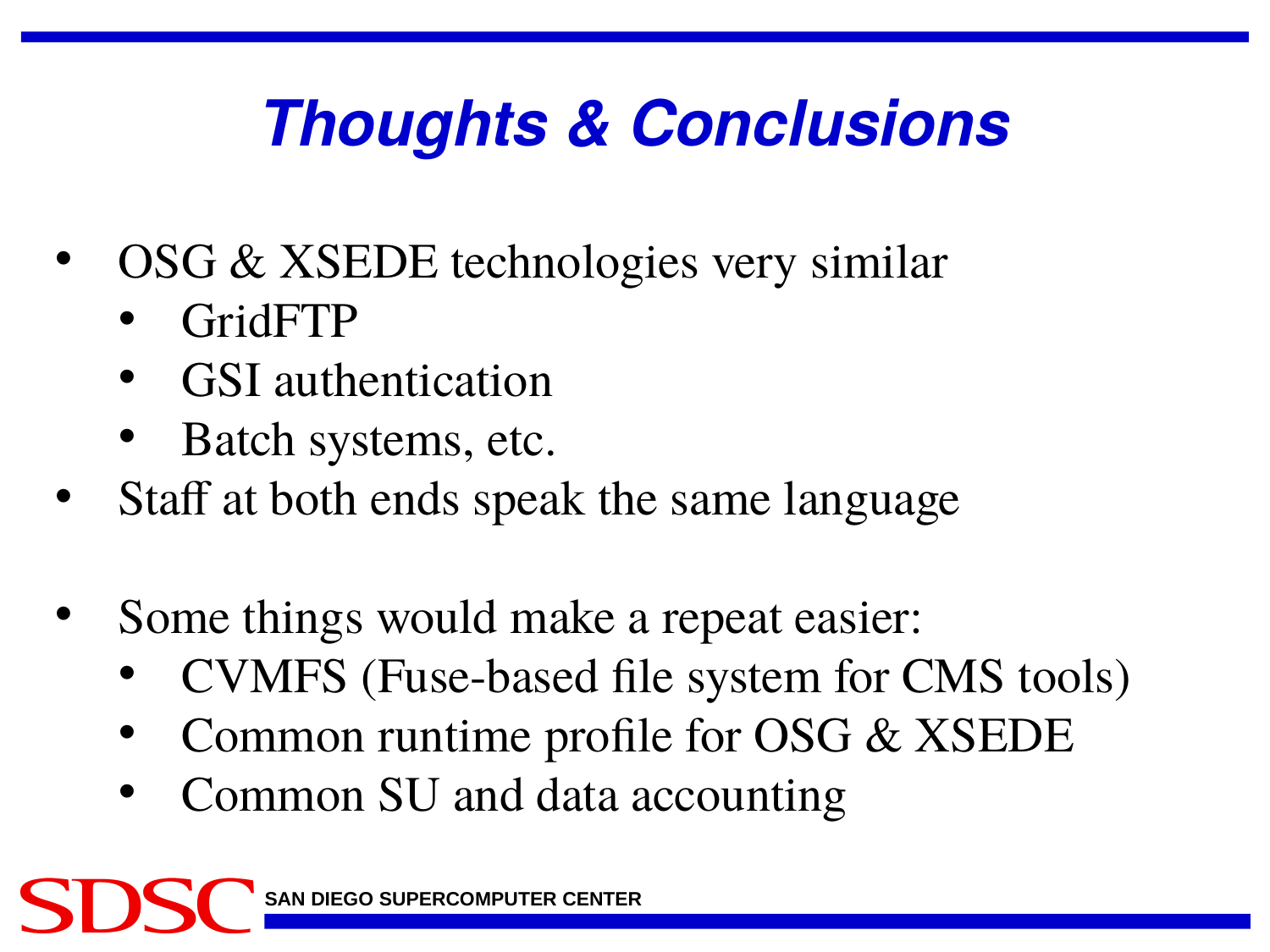

# Thoughts & Conclusions
OSG & XSEDE technologies very similar
GridFTP
GSI authentication
Batch systems, etc.
Staff at both ends speak the same language

Some things would make a repeat easier:
CVMFS (Fuse-based file system for CMS tools)
Common runtime profile for OSG & XSEDE
Common SU and data accounting